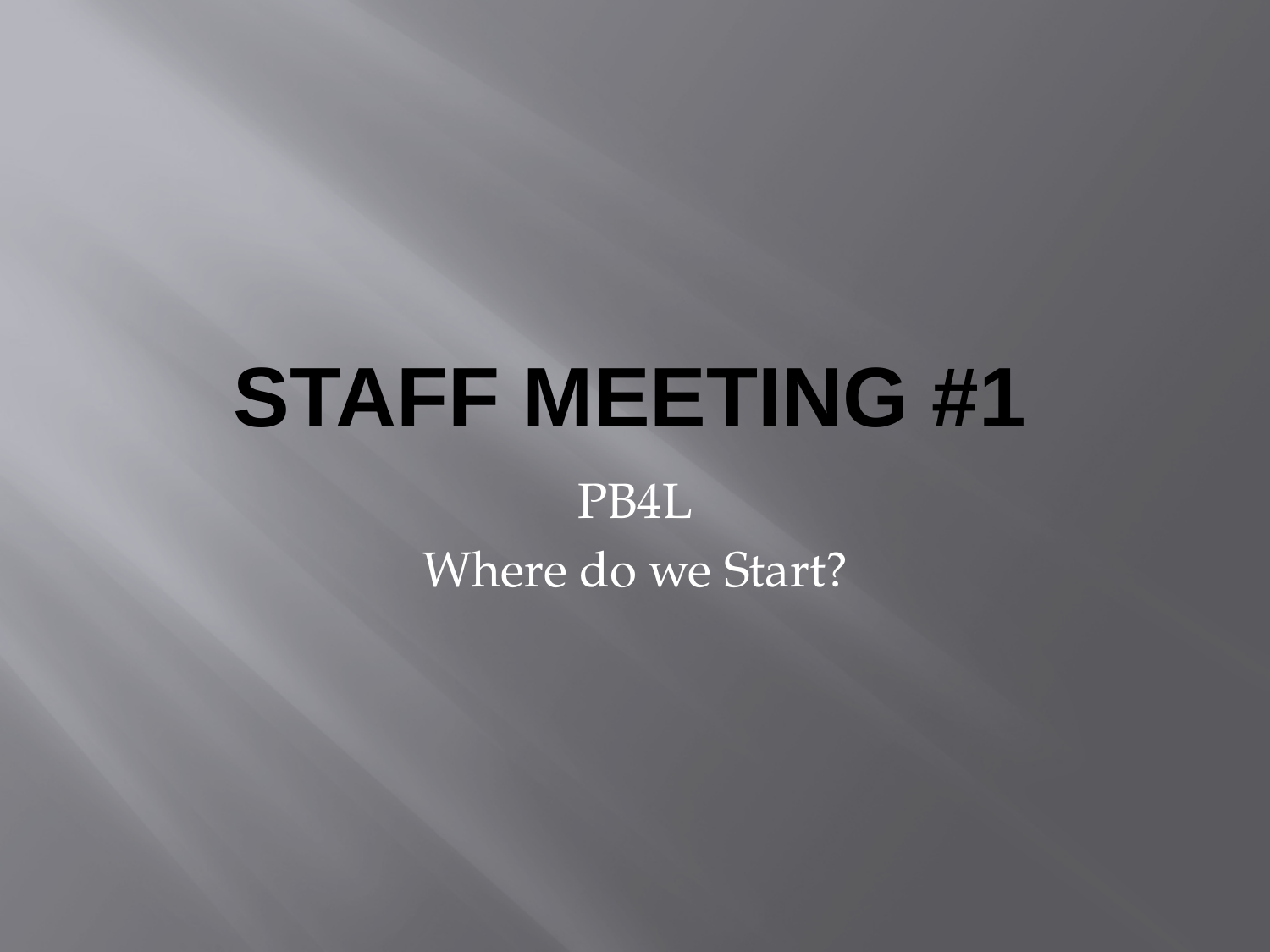

# Staff Meeting #1
PB4L
Where do we Start?